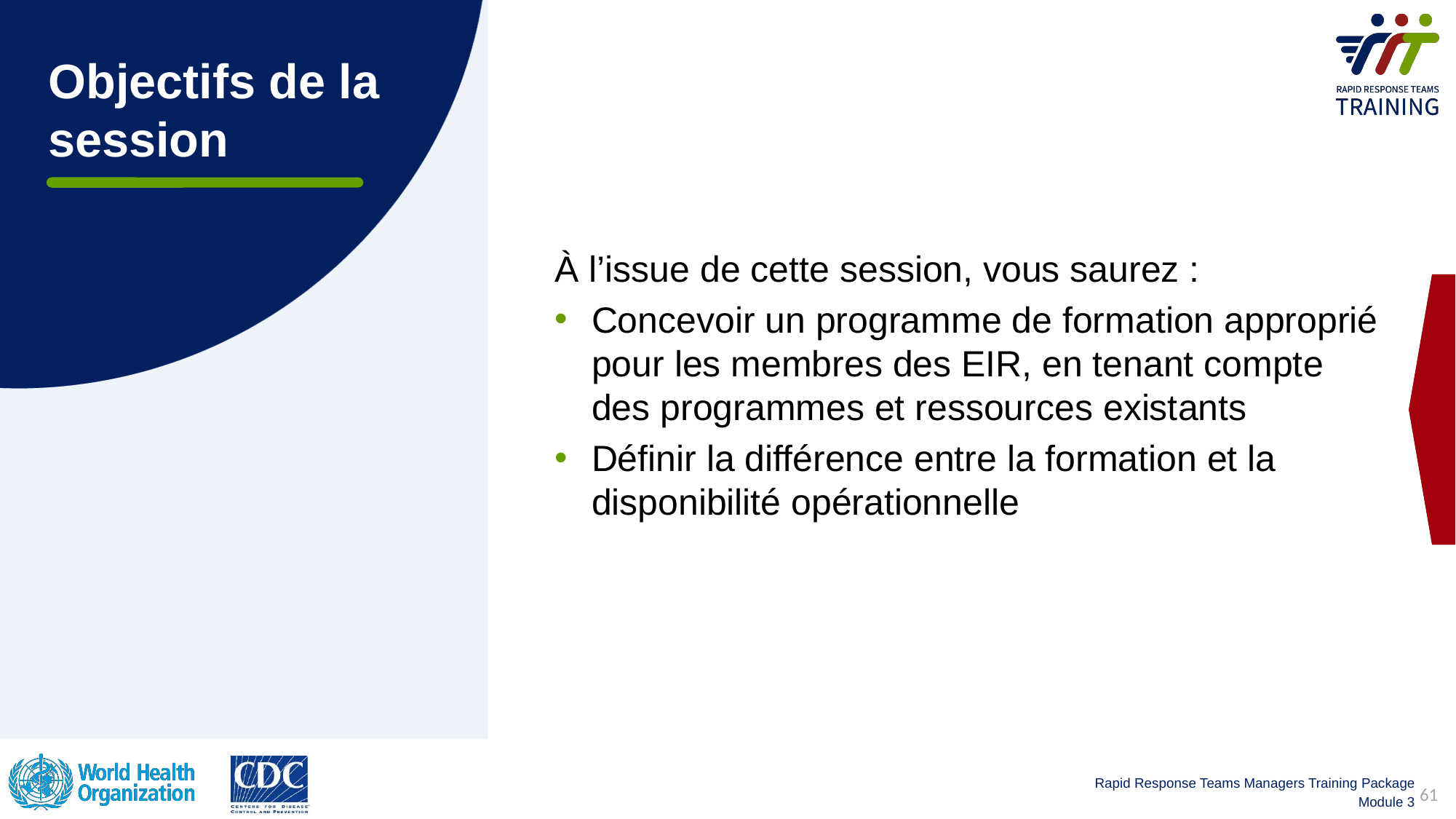

Objectifs de la session
À l’issue de cette session, vous saurez :
Concevoir un programme de formation approprié pour les membres des EIR, en tenant compte des programmes et ressources existants
Définir la différence entre la formation et la disponibilité opérationnelle

61